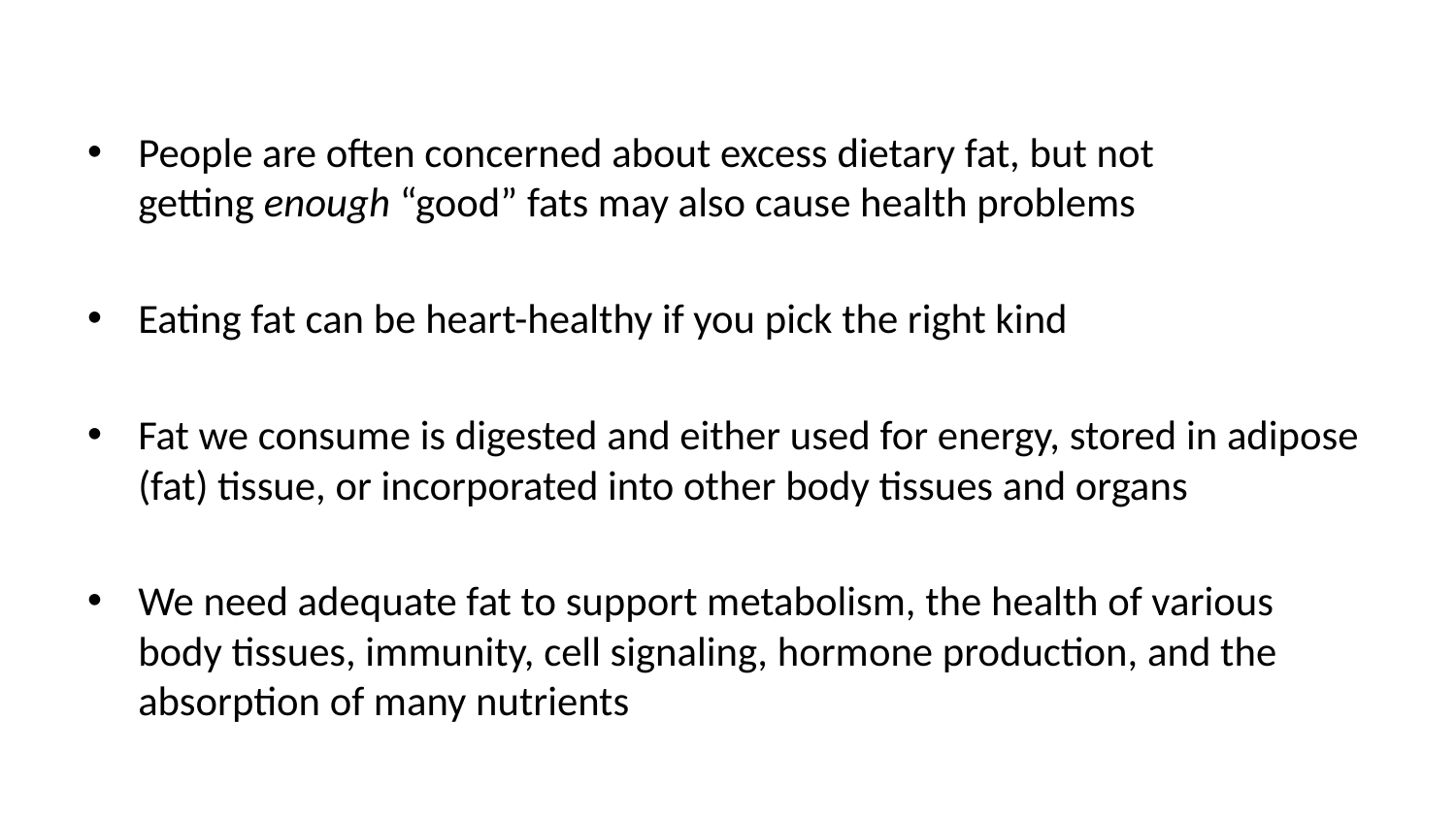

People are often concerned about excess dietary fat, but not getting enough “good” fats may also cause health problems

Eating fat can be heart-healthy if you pick the right kind

Fat we consume is digested and either used for energy, stored in adipose (fat) tissue, or incorporated into other body tissues and organs

We need adequate fat to support metabolism, the health of various body tissues, immunity, cell signaling, hormone production, and the absorption of many nutrients